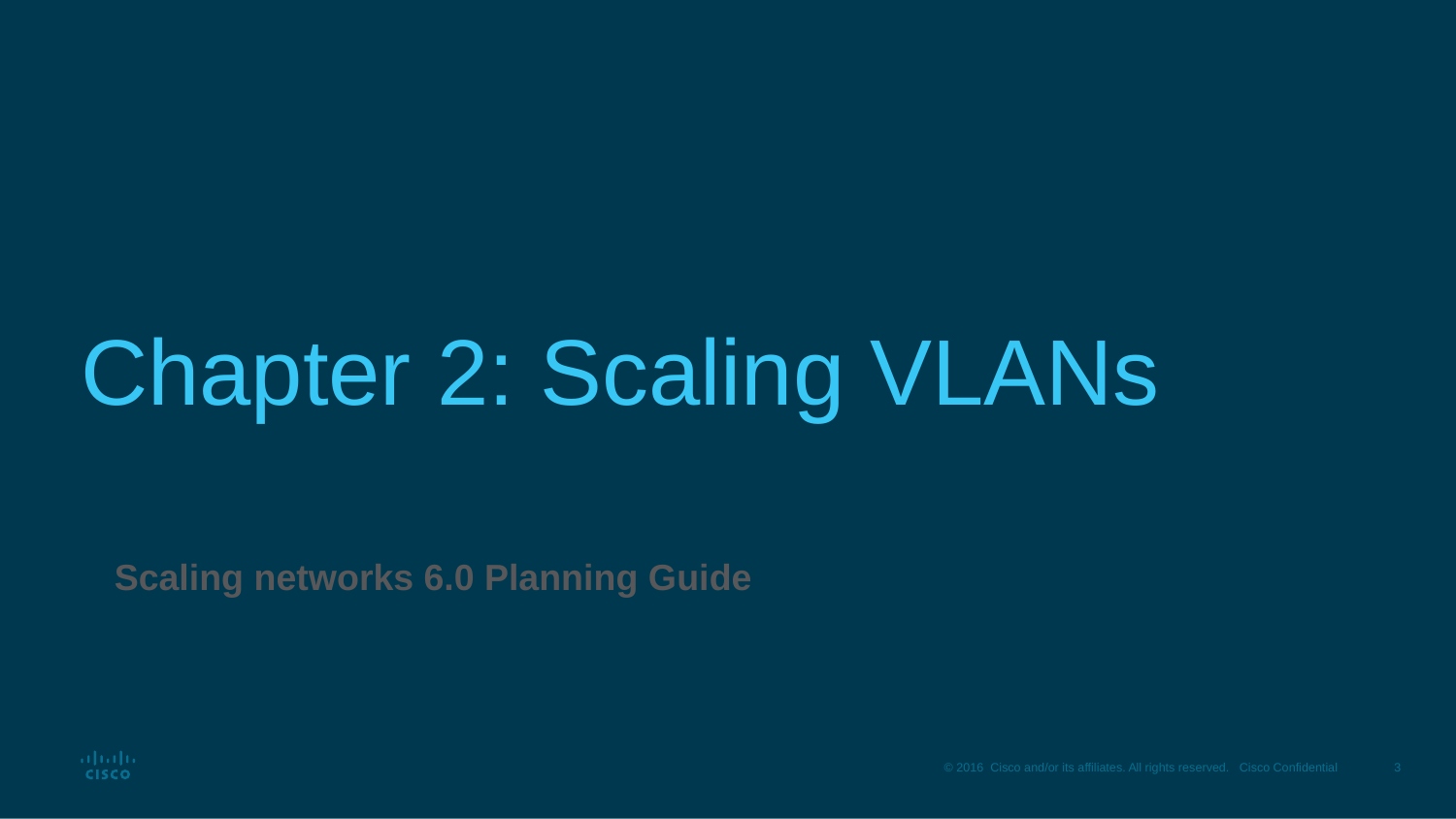

# Chapter 2: Scaling VLANs
Scaling networks 6.0 Planning Guide